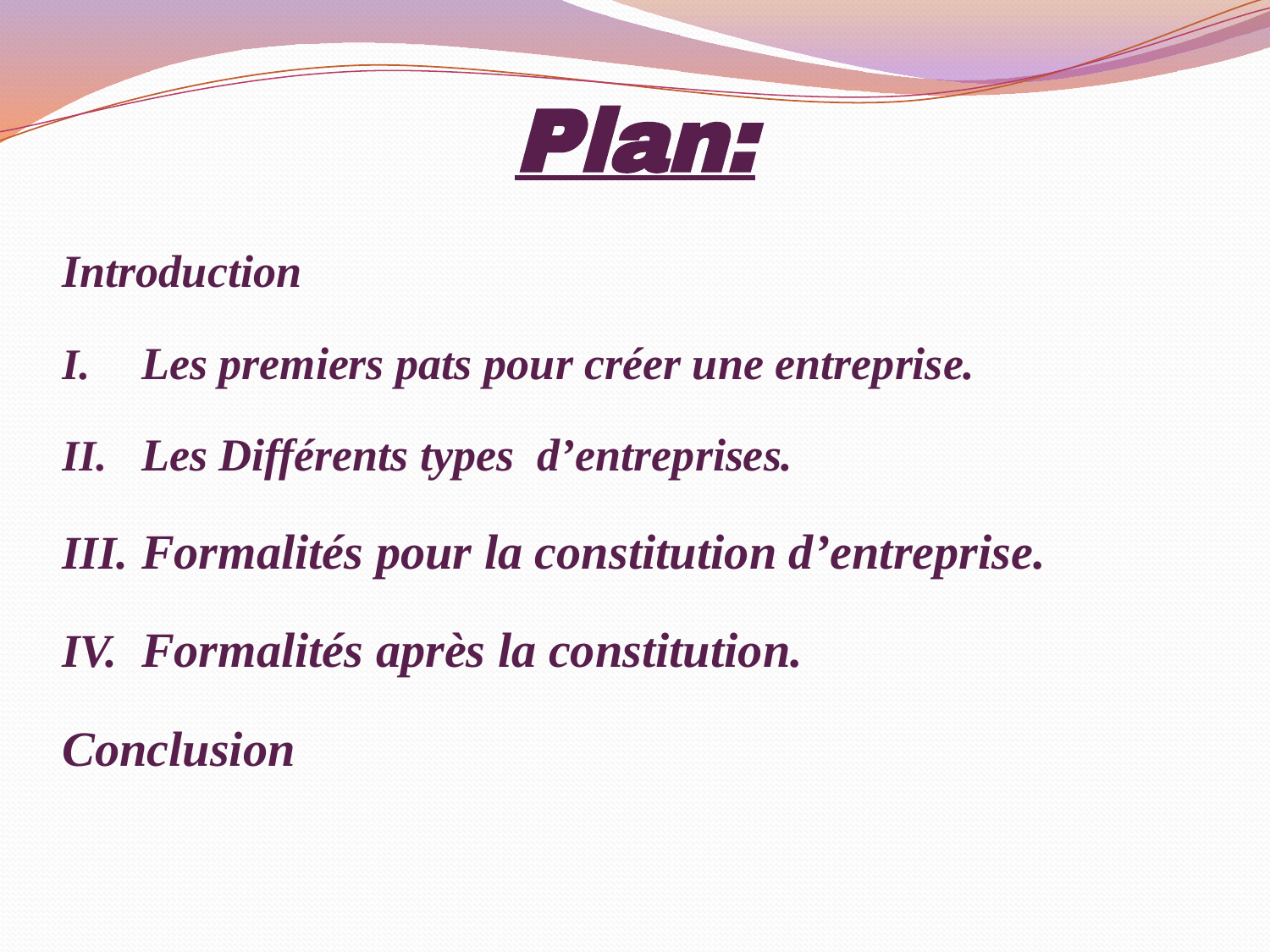

# Plan:
Introduction
Les premiers pats pour créer une entreprise.
Les Différents types  d’entreprises.
Formalités pour la constitution d’entreprise.
Formalités après la constitution.
Conclusion